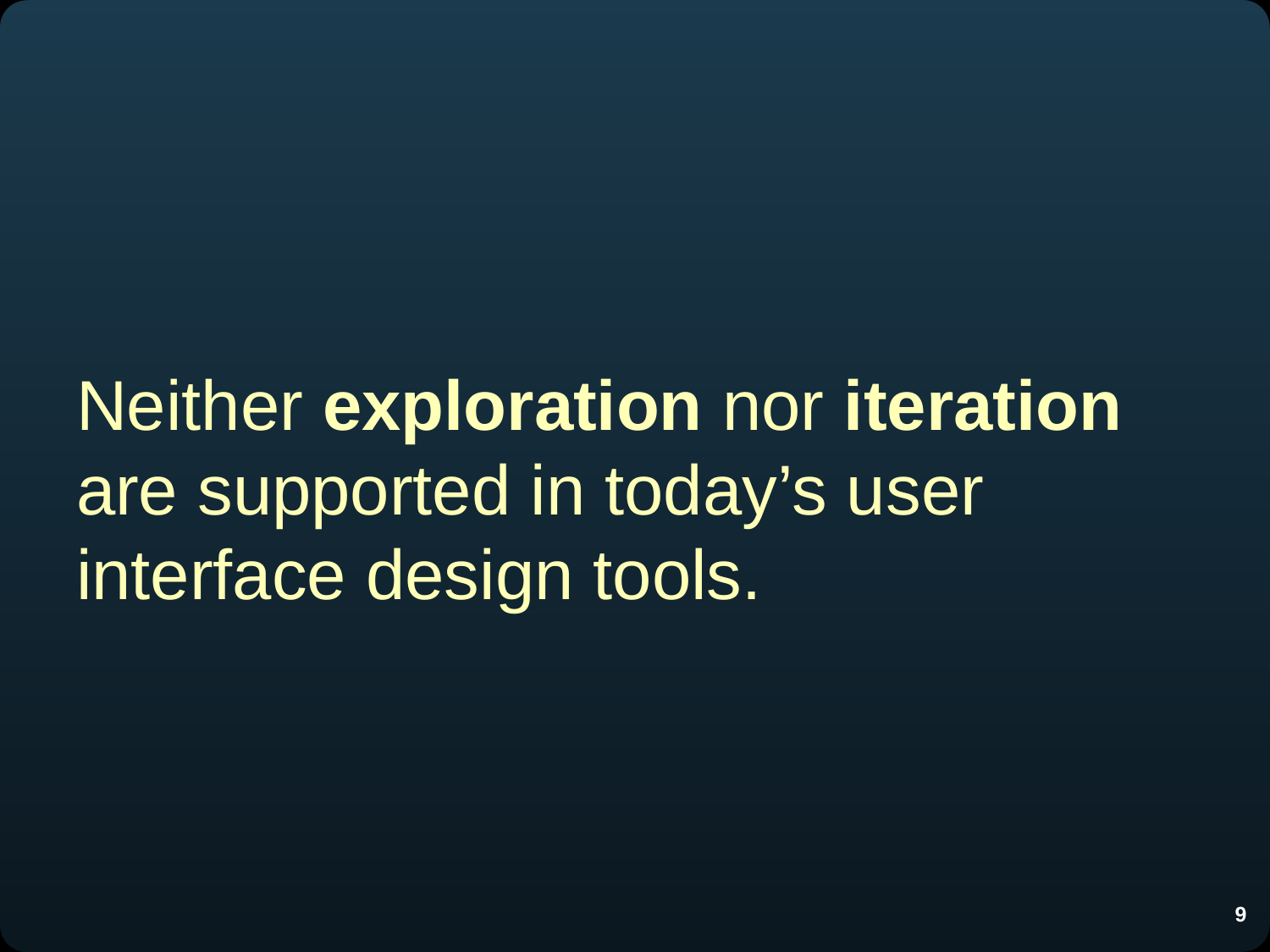

# Neither exploration nor iteration are supported in today’s user interface design tools.
9